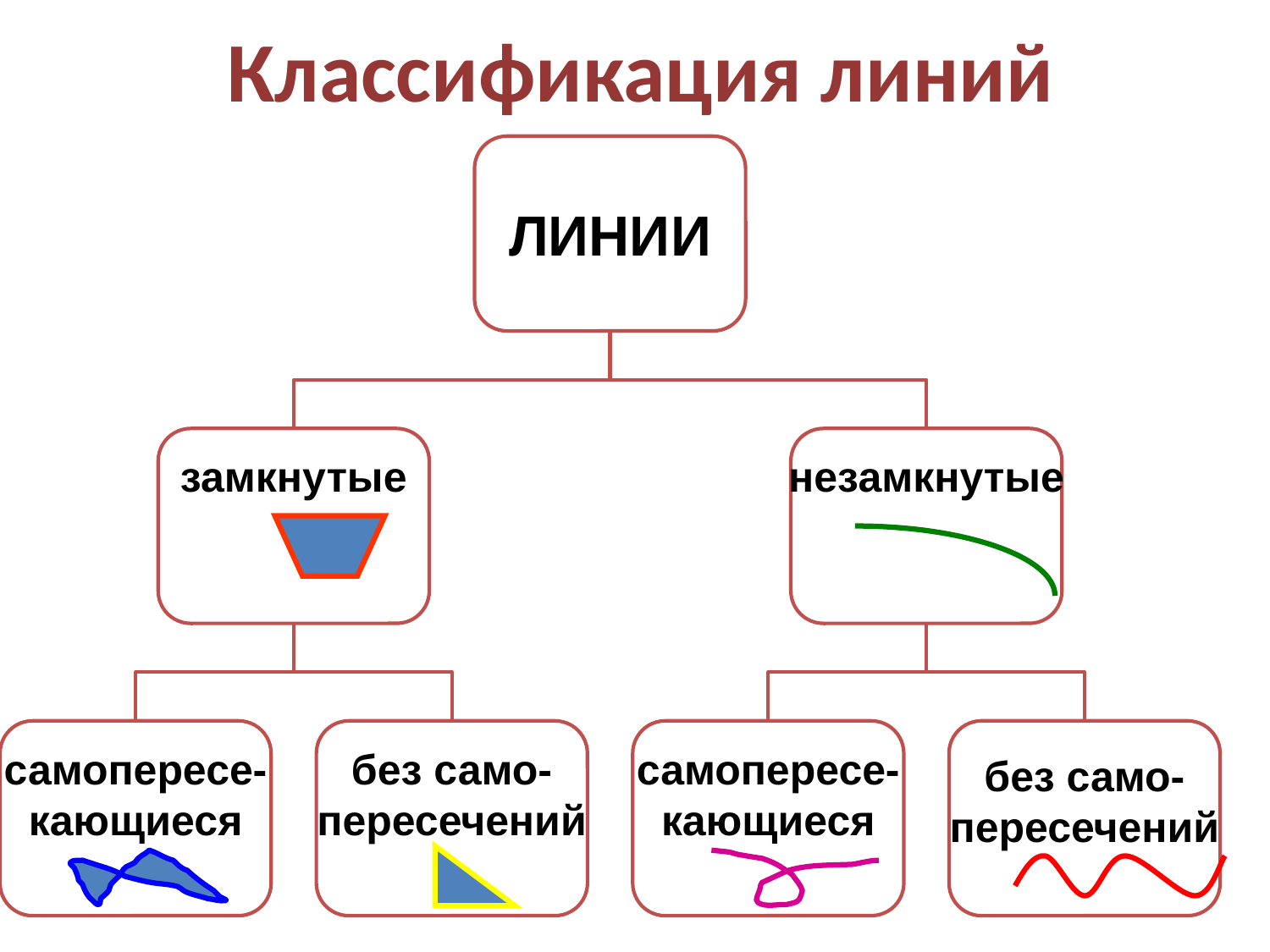

# Классификация линий
ЛИНИИ
замкнутые

незамкнутые

самопересе-
кающиеся

без само-
пересечений

самопересе-
кающиеся

без само-
пересечений